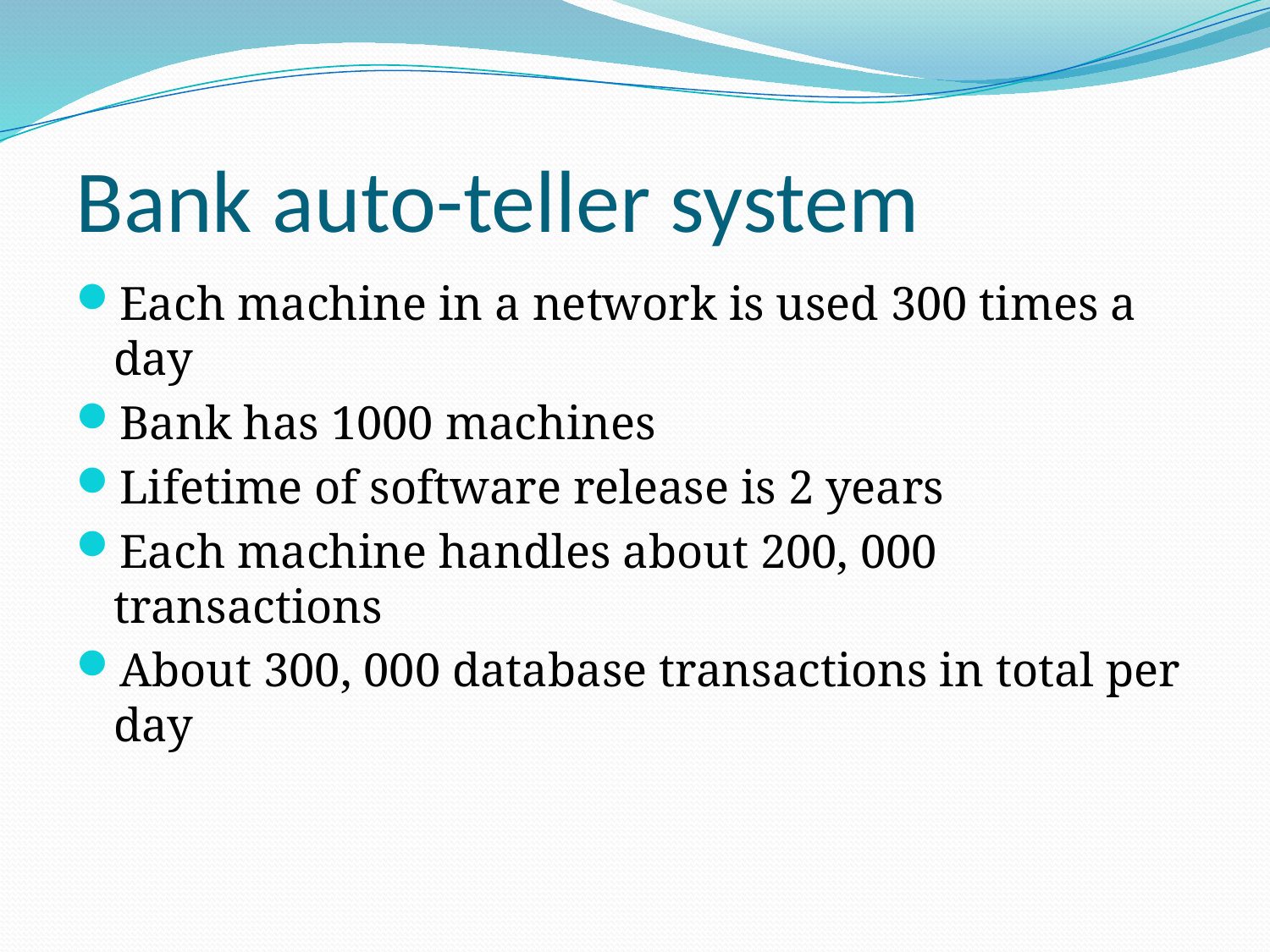

# Bank auto-teller system
Each machine in a network is used 300 times a day
Bank has 1000 machines
Lifetime of software release is 2 years
Each machine handles about 200, 000 transactions
About 300, 000 database transactions in total per day